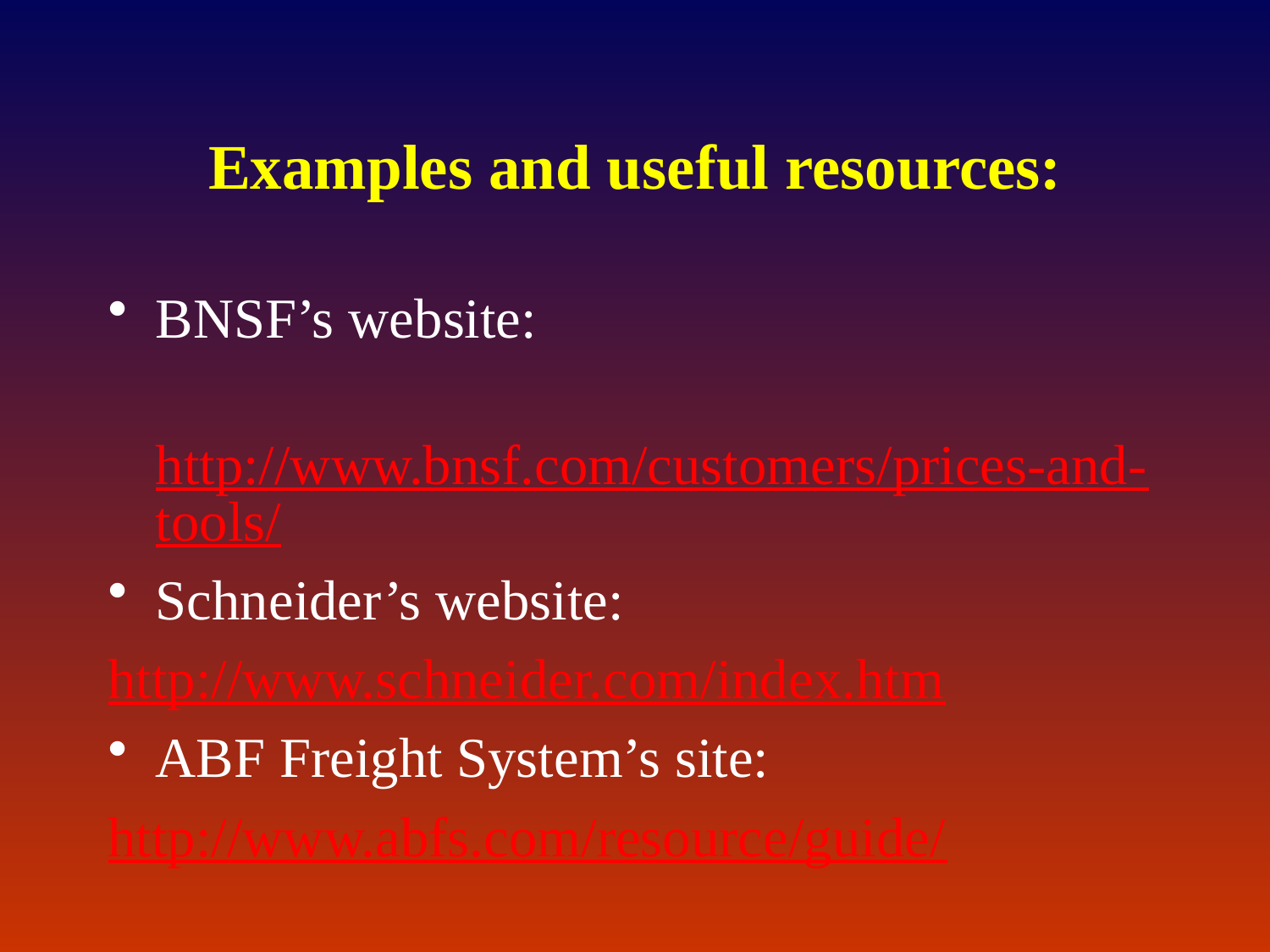

# Examples and useful resources:
BNSF’s website:
	http://www.bnsf.com/customers/prices-and-tools/
Schneider’s website:
http://www.schneider.com/index.htm
ABF Freight System’s site:
http://www.abfs.com/resource/guide/